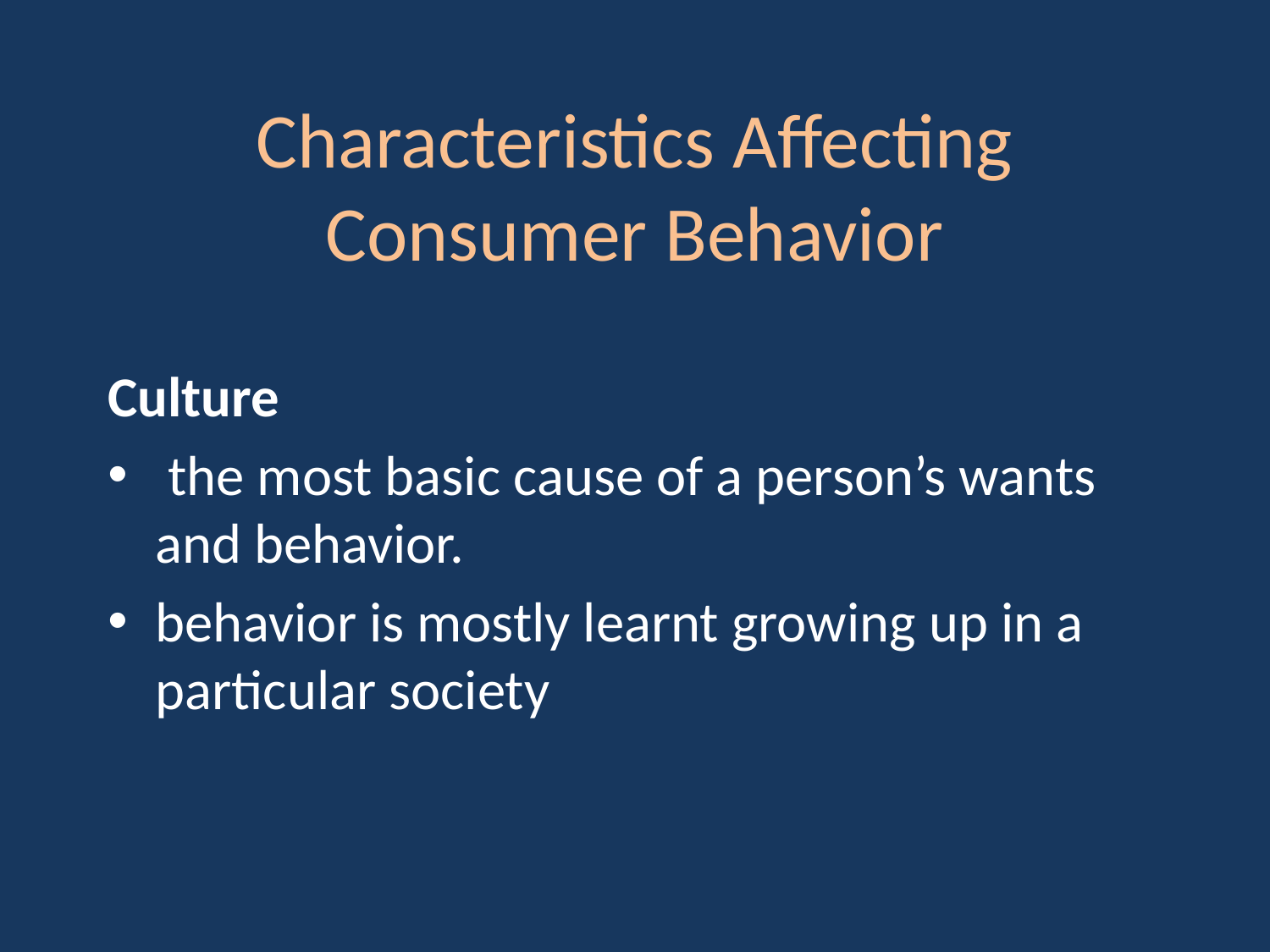

Characteristics Affecting Consumer Behavior

Culture
 the most basic cause of a person’s wants and behavior.
behavior is mostly learnt growing up in a particular society